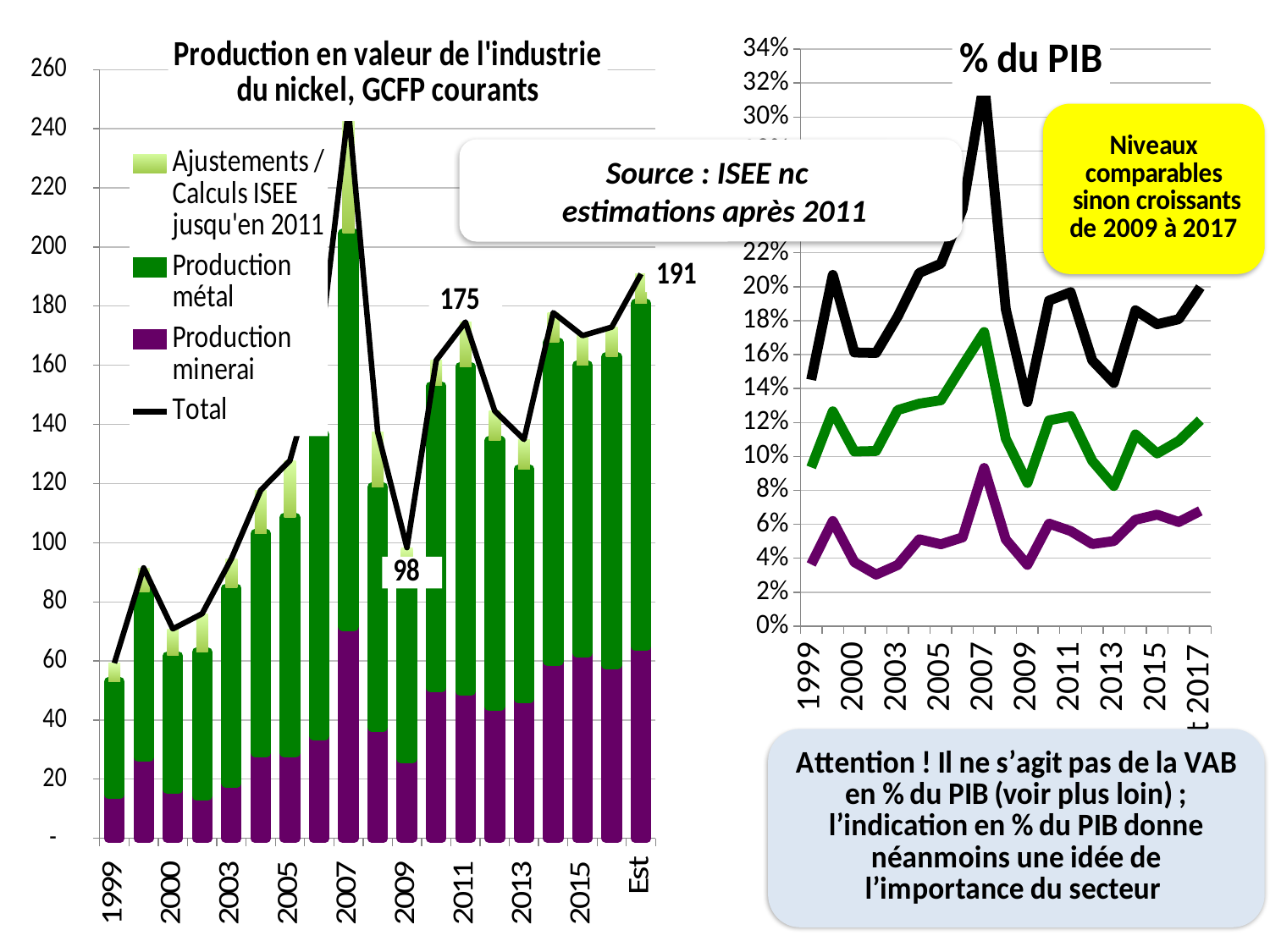

### Chart: Production en valeur de l'industrie du nickel, GCFP courants

| Category | Production minerai | Production métal | Ajustements / Calculs ISEE jusqu'en 2011 | Total |
|---|---|---|---|---|
| 1999 | 14.85806922623511 | 38.209 | 6.216530691900182 | 59.2835999181353 |
| 2000 | 27.3628932425021 | 55.925803818 | 8.175649361573328 | 91.46434642207544 |
| 2000 | 16.57058095031643 | 45.20367084 | 9.07988487720529 | 70.85413666752146 |
| 2002 | 14.33564785432814 | 48.707552872 | 12.94492424253657 | 75.9881249688647 |
| 2003 | 18.68459335295598 | 65.999072087 | 9.907325708690918 | 94.5909911486469 |
| 2004 | 28.92214543056468 | 74.15621396399997 | 14.62998909163822 | 117.7083484862029 |
| 2005 | 28.88426645292583 | 79.648616926 | 19.27512966521654 | 127.8080130441424 |
| 2006 | 34.70534021581596 | 101.8239953 | 26.38787269856603 | 162.917208214382 |
| 2007 | 71.57141932906354 | 133.11184504 | 41.71378604006259 | 246.3970504091262 |
| 2008 | 37.57218228228054 | 81.29443665299998 | 18.52738106471946 | 137.394 |
| 2009 | 26.90592230537358 | 62.830485374 | 8.58959232062642 | 98.32599999999998 |
| 2010 | 50.90672701502059 | 102.19254512 | 8.5967278649794 | 161.696 |
| 2011 | 49.74802251249427 | 109.8362963 | 15.04168118750573 | 174.626 |
| 2012 | 44.64041897825903 | 89.88959477136 | 10.0 | 144.5300137496191 |
| 2013 | 47.1866802409854 | 77.7471841036678 | 10.0 | 134.9338643446532 |
| 2014 | 59.86272743935609 | 107.9211466871924 | 10.0 | 177.7838741265468 |
| 2015 | 62.78588881475182 | 97.25064452652528 | 10.0 | 170.0365333412771 |
| 2016 | 58.63035515419685 | 104.2712828863242 | 10.0 | 172.901638040521 |
| Est 2017 | 64.92564901514118 | 115.9670987356047 | 10.0 | 190.892747750746 |

### Chart: % du PIB

| Category | Production minerai | Production métal | Total |
|---|---|---|---|
| 1999 | 0.0363782290516073 | 0.0935502273322675 | 0.145148898150089 |
| 2000 | 0.0619249312979824 | 0.126565620401383 | 0.206992854089138 |
| 2000 | 0.0377132955765617 | 0.102879881197042 | 0.161258256845444 |
| 2002 | 0.0303721352845935 | 0.103193967949153 | 0.160991790188273 |
| 2003 | 0.0360358598899826 | 0.127288470756027 | 0.182431998358046 |
| 2004 | 0.0511443774192125 | 0.131133888530504 | 0.208149157358449 |
| 2005 | 0.0482691618531514 | 0.133102635237299 | 0.213582909498901 |
| 2006 | 0.0523222376237237 | 0.153511224634404 | 0.245616174000274 |
| 2007 | 0.0931919522513848 | 0.173322714895833 | 0.320829492720216 |
| 2008 | 0.0510699772764449 | 0.110499438158217 | 0.186752752480631 |
| 2009 | 0.0361291531731919 | 0.0843684971754295 | 0.132031716831271 |
| 2010 | 0.0603938093433374 | 0.1212373579717 | 0.191829999062774 |
| 2011 | 0.0560588472406054 | 0.123769666507029 | 0.196778319294588 |
| 2012 | 0.0483685717517396 | 0.0973967407552967 | 0.156600464340019 |
| 2013 | 0.0501249847946547 | 0.0825884847402054 | 0.143336167410333 |
| 2014 | 0.0626710156506624 | 0.112983957837909 | 0.186124094815218 |
| 2015 | 0.0656872967104525 | 0.101744708291773 | 0.177894116465561 |
| 2016 | 0.0613397310758156 | 0.109089778398171 | 0.180891620937323 |
| Est 2017 | 0.0679259376825808 | 0.121326071305153 | 0.19971412045107 |
Source : ISEE nc
 estimations après 2011